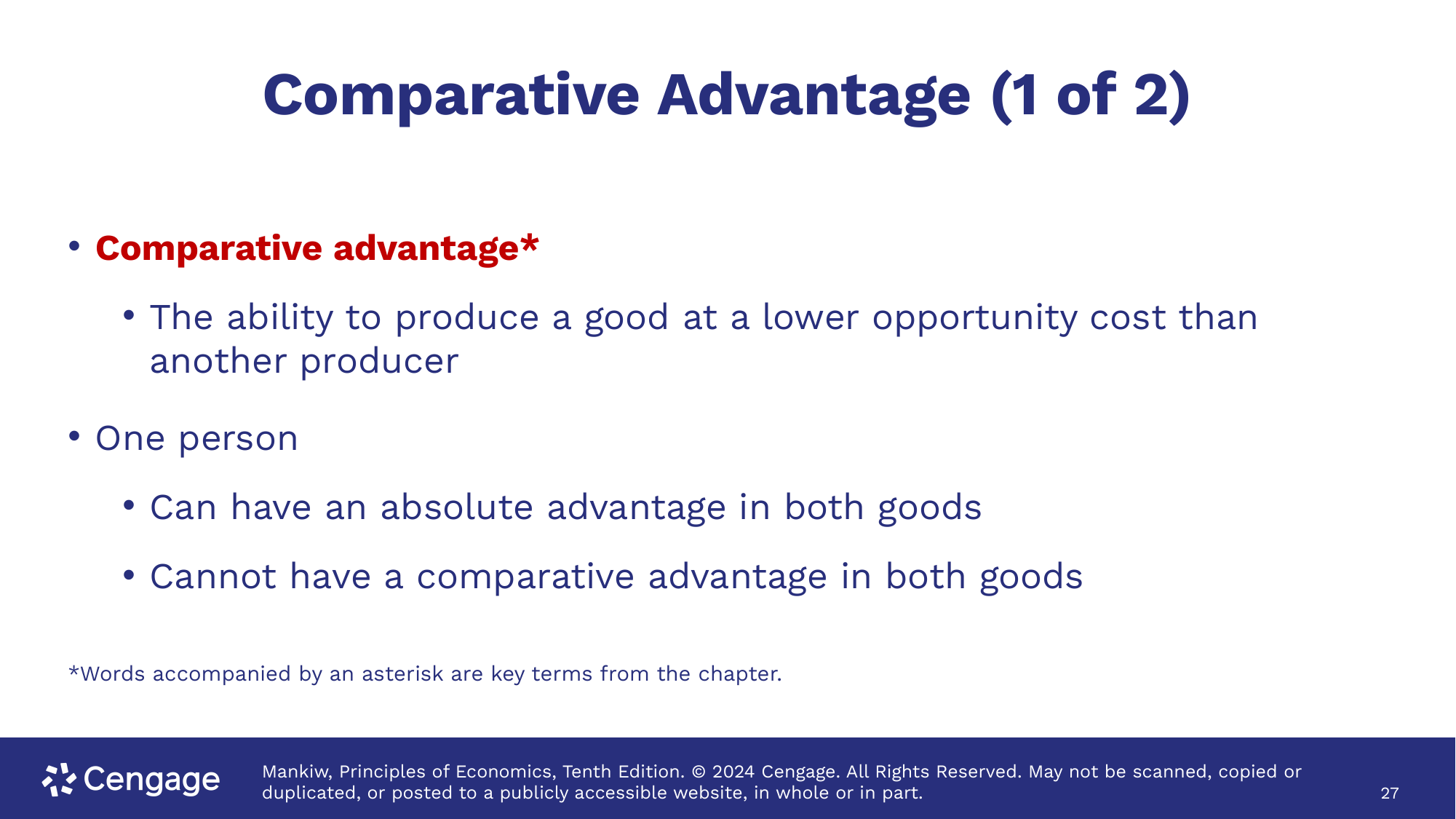

# Comparative Advantage (1 of 2)
Comparative advantage*
The ability to produce a good at a lower opportunity cost than another producer
One person
Can have an absolute advantage in both goods
Cannot have a comparative advantage in both goods
*Words accompanied by an asterisk are key terms from the chapter.